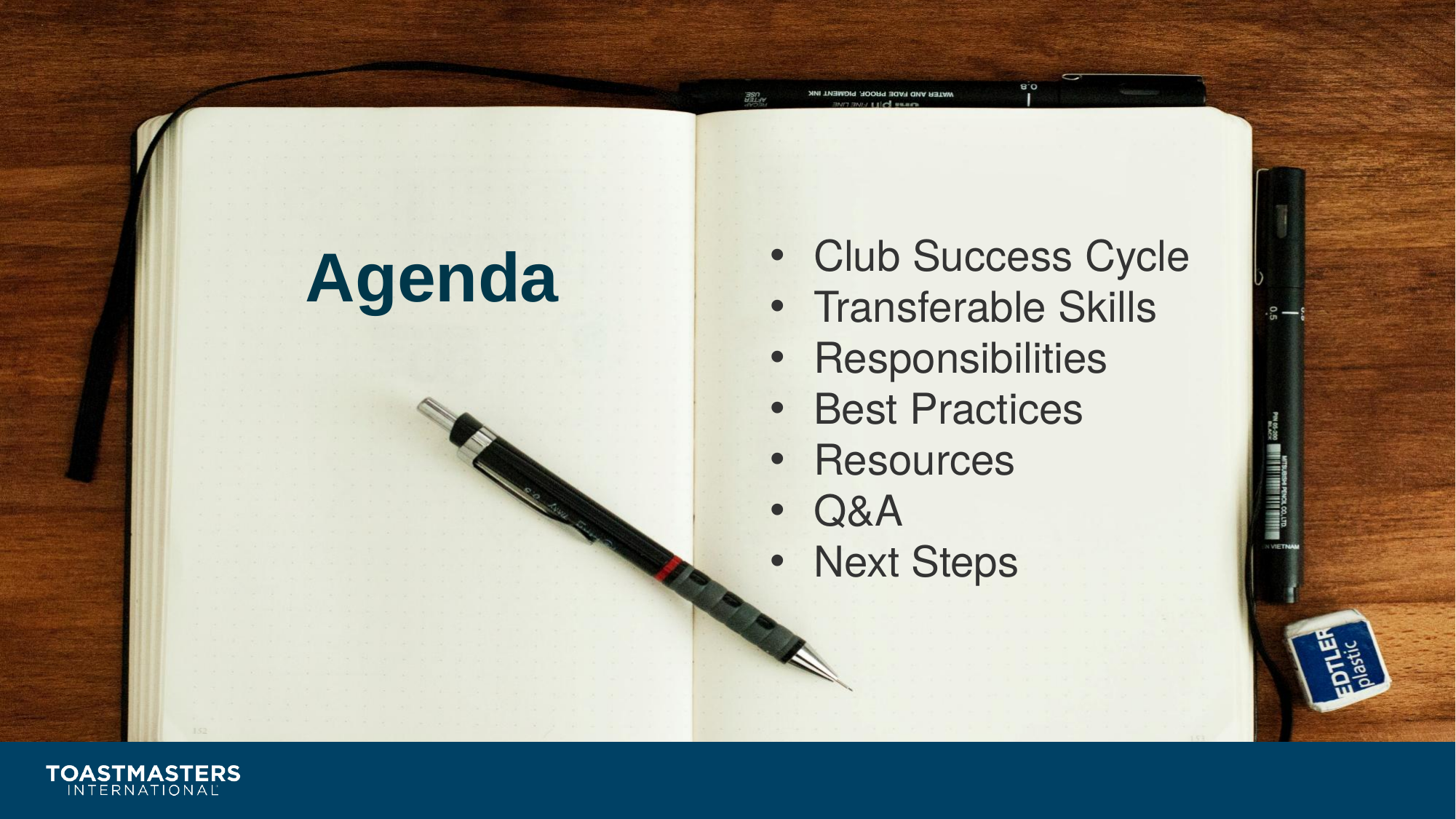

Club Success Cycle
Transferable Skills
Responsibilities
Best Practices
Resources
Q&A
Next Steps
# Agenda